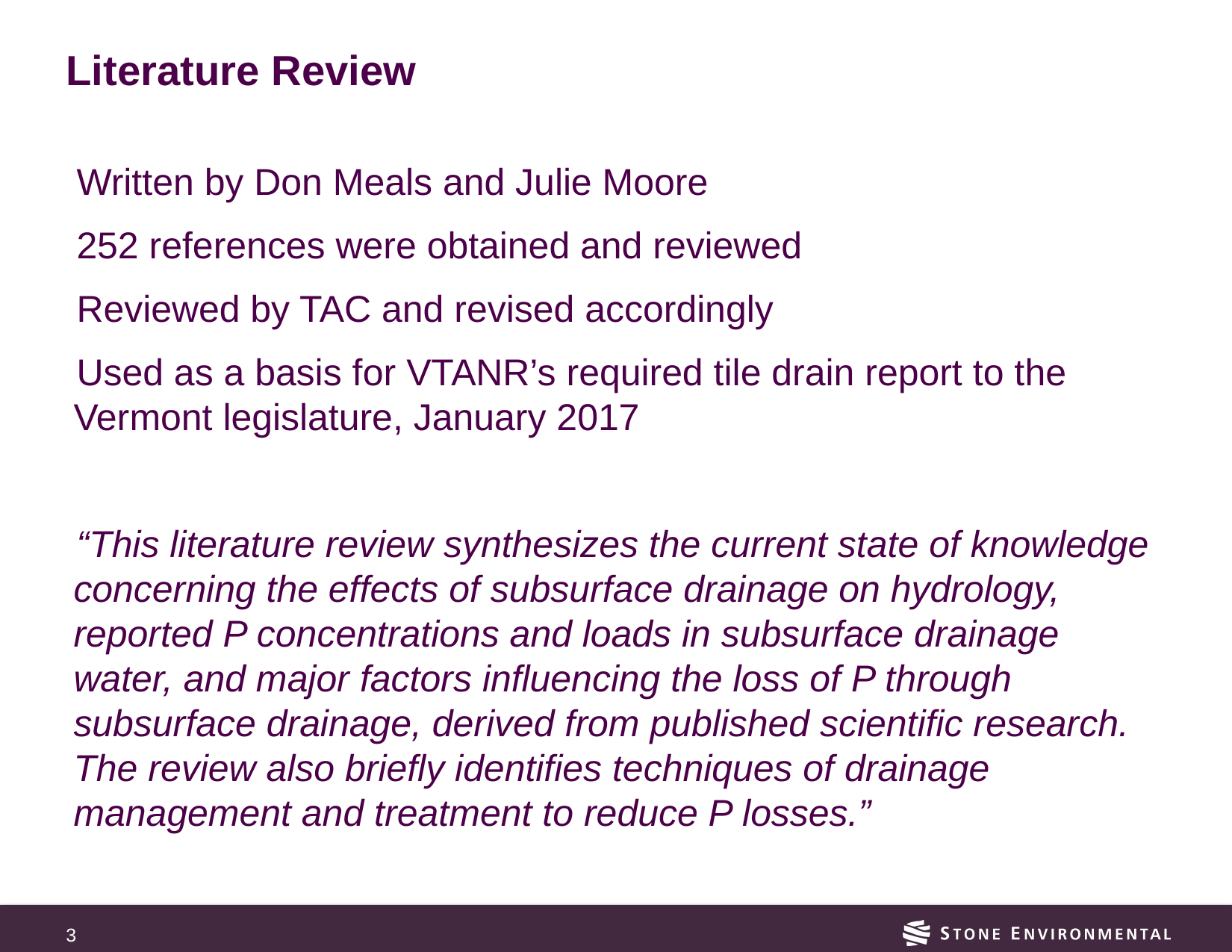

# Literature Review
Written by Don Meals and Julie Moore
252 references were obtained and reviewed
Reviewed by TAC and revised accordingly
Used as a basis for VTANR’s required tile drain report to the Vermont legislature, January 2017

“This literature review synthesizes the current state of knowledge concerning the effects of subsurface drainage on hydrology, reported P concentrations and loads in subsurface drainage water, and major factors influencing the loss of P through subsurface drainage, derived from published scientific research. The review also briefly identifies techniques of drainage management and treatment to reduce P losses.”